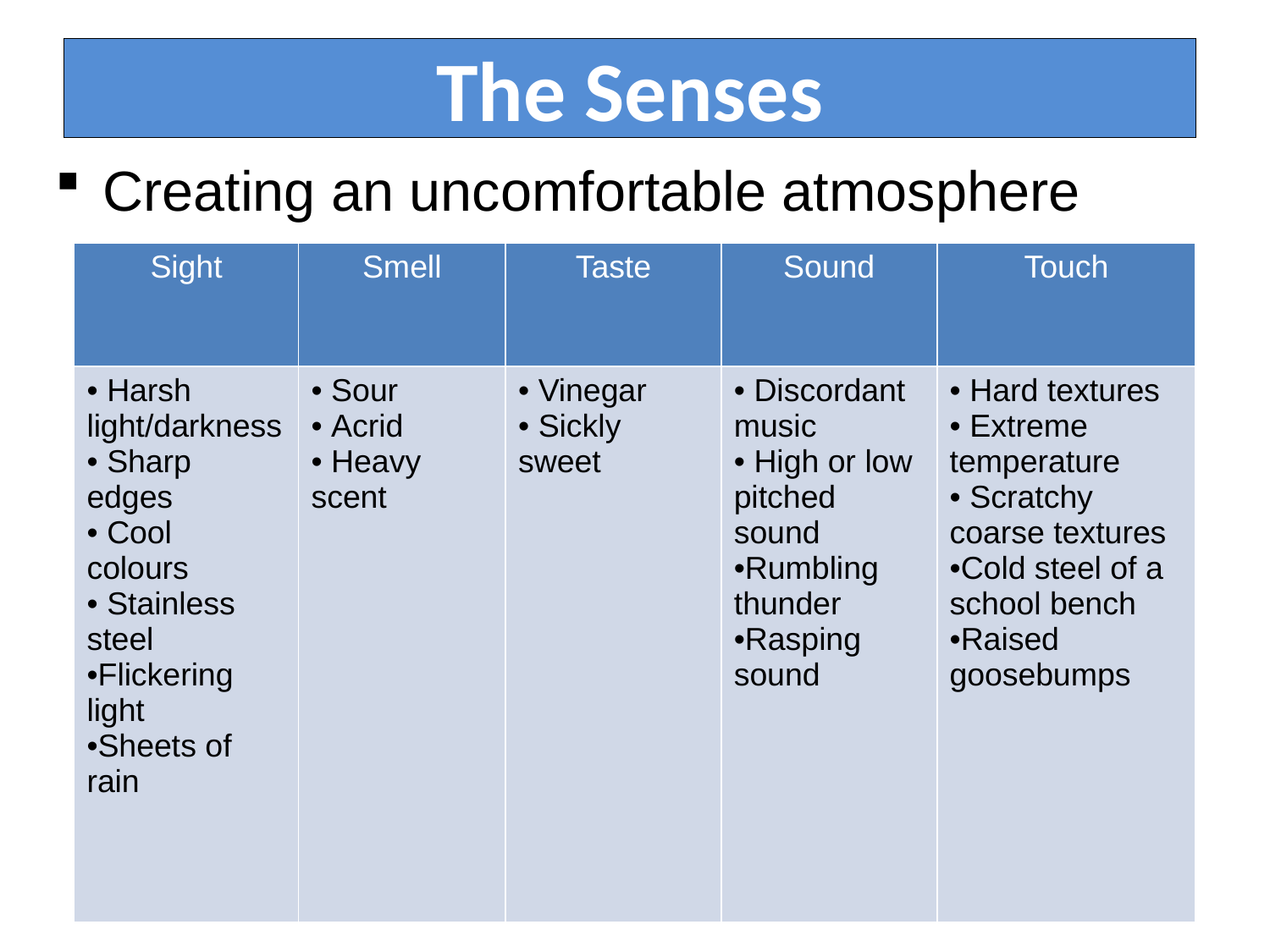

# The Senses
Creating an uncomfortable atmosphere

| Sight | Smell | Taste | Sound | Touch |
| --- | --- | --- | --- | --- |
| Harsh light/darkness Sharp edges Cool colours Stainless steel Flickering light Sheets of rain | Sour Acrid Heavy scent | Vinegar Sickly sweet | Discordant music High or low pitched sound Rumbling thunder Rasping sound | Hard textures Extreme temperature Scratchy coarse textures Cold steel of a school bench Raised goosebumps |